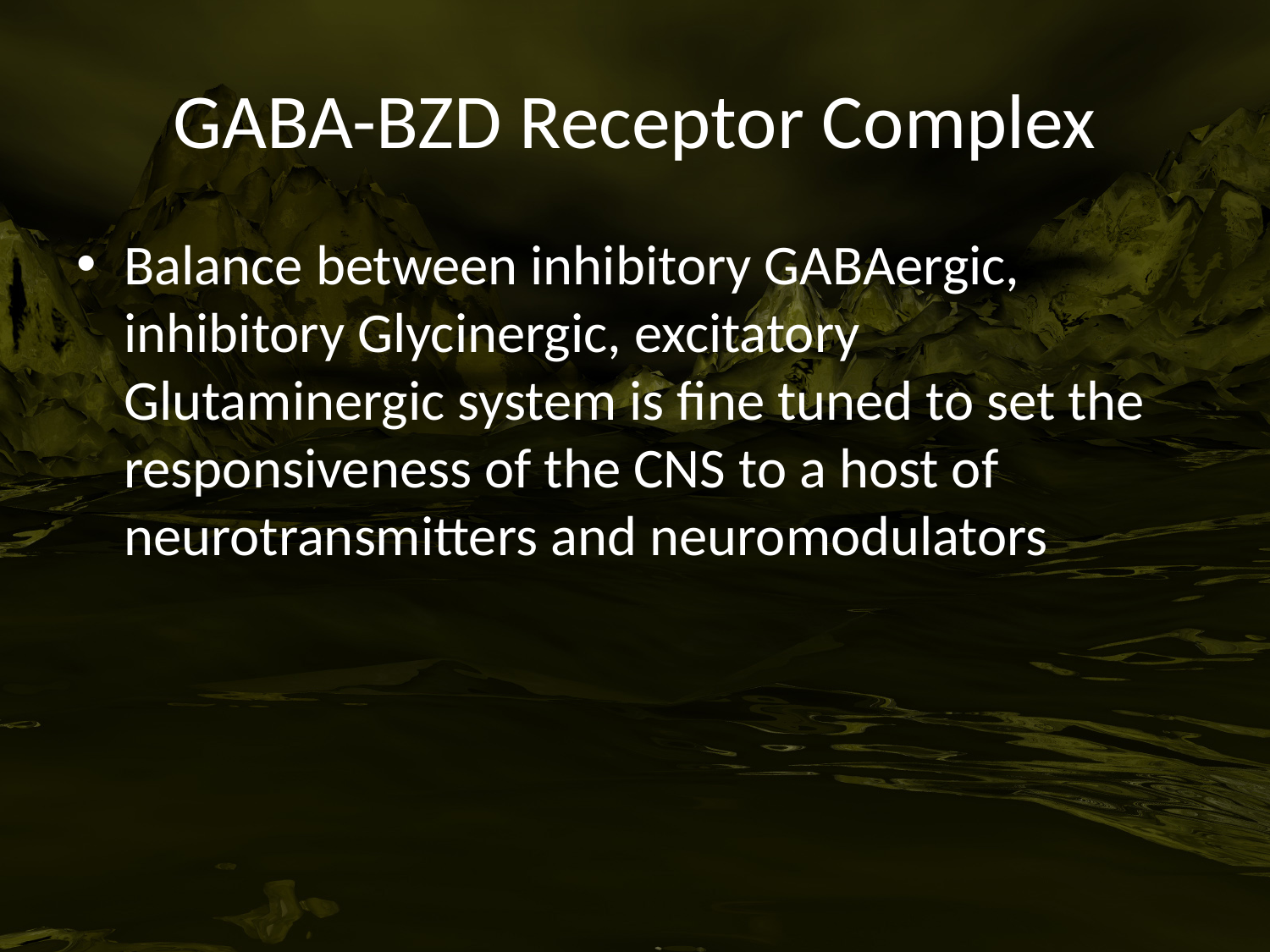

# GABA-BZD Receptor Complex
Balance between inhibitory GABAergic, inhibitory Glycinergic, excitatory Glutaminergic system is fine tuned to set the responsiveness of the CNS to a host of neurotransmitters and neuromodulators